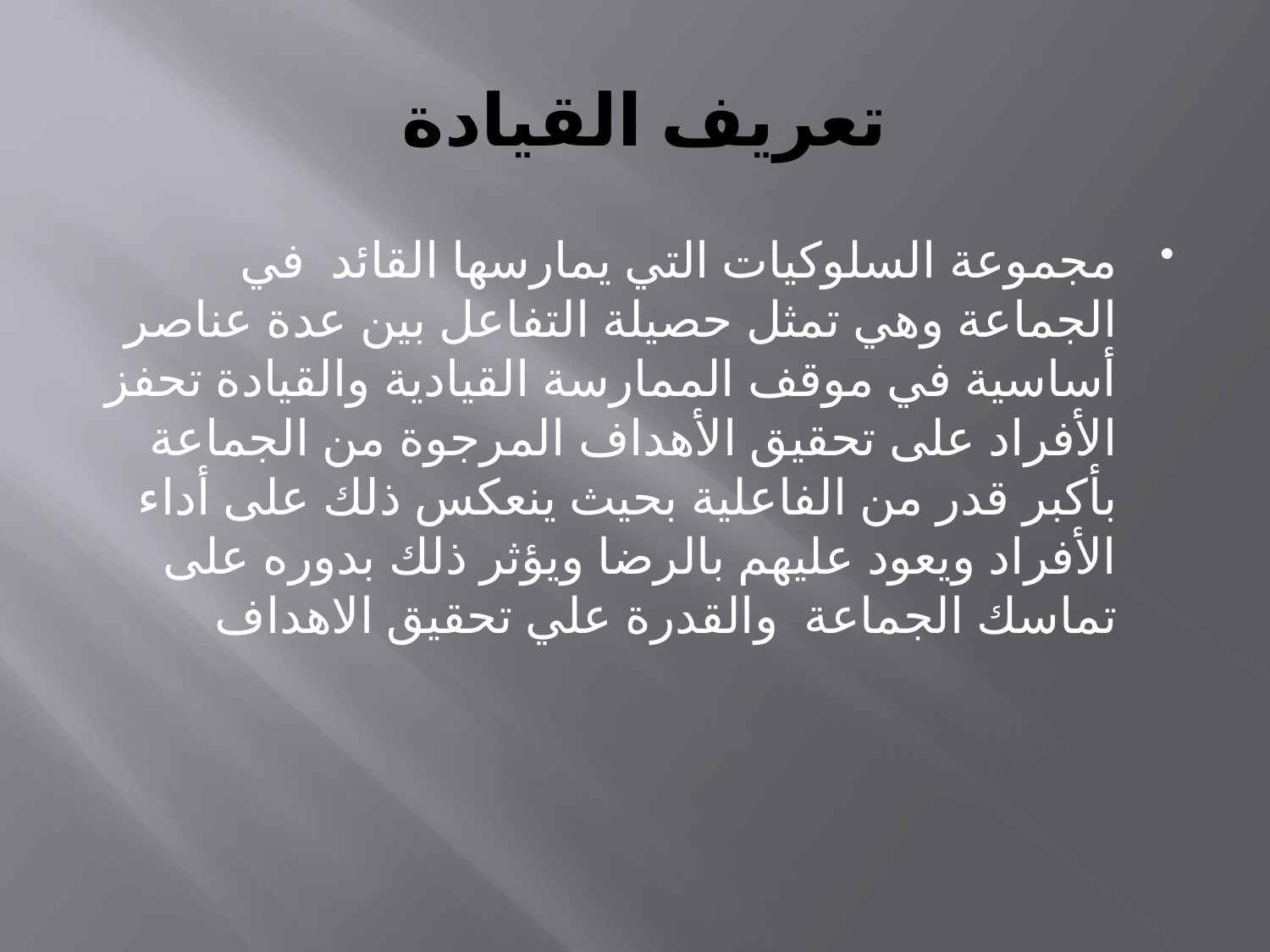

# تعريف القيادة
مجموعة السلوكيات التي يمارسها القائد  في الجماعة وهي تمثل حصيلة التفاعل بين عدة عناصر أساسية في موقف الممارسة القيادية والقيادة تحفز الأفراد على تحقيق الأهداف المرجوة من الجماعة بأكبر قدر من الفاعلية بحيث ينعكس ذلك على أداء الأفراد ويعود عليهم بالرضا ويؤثر ذلك بدوره على تماسك الجماعة  والقدرة علي تحقيق الاهداف